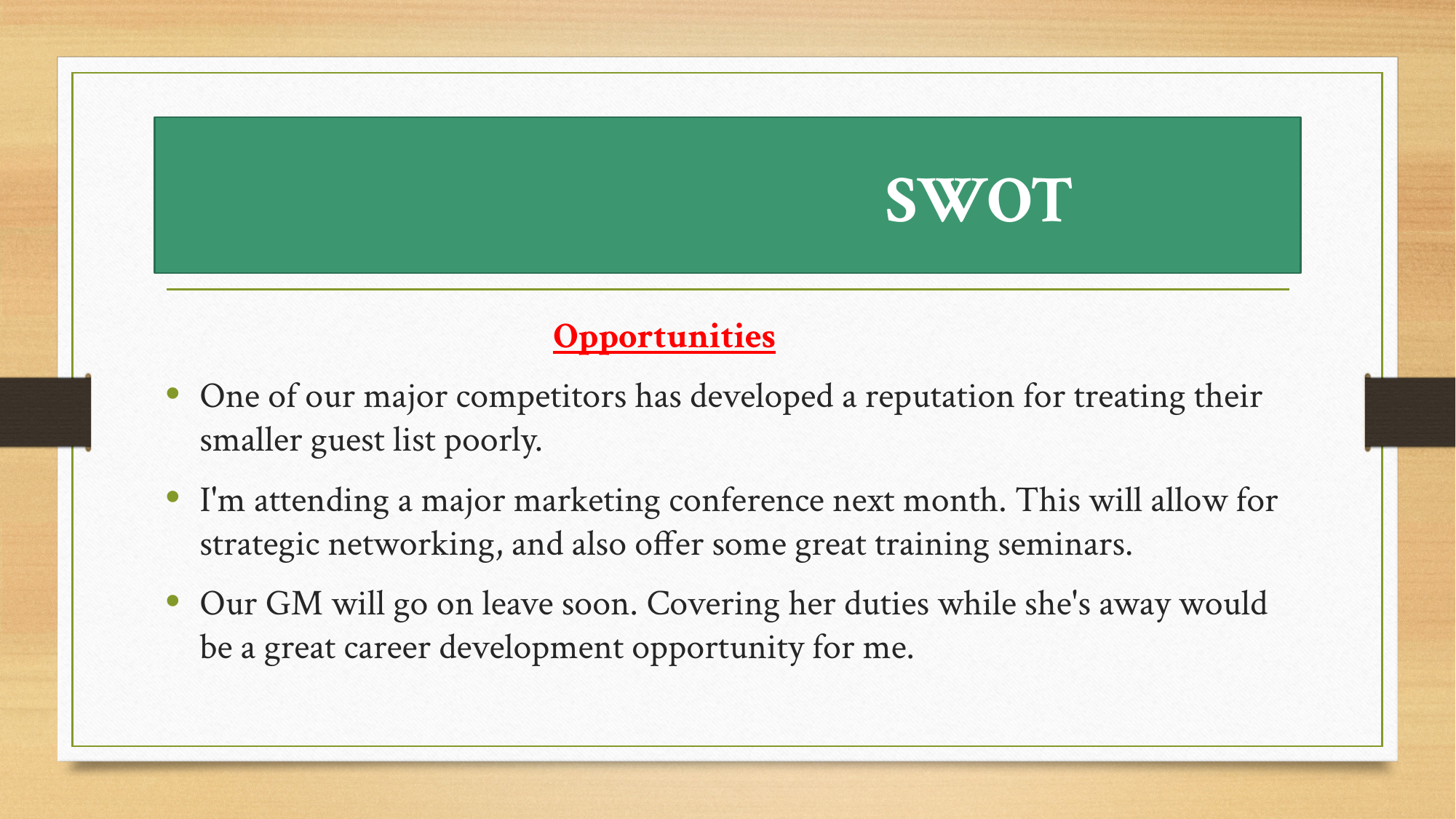

# SWOT
                                                    Opportunities
One of our major competitors has developed a reputation for treating their smaller guest list poorly.
I'm attending a major marketing conference next month. This will allow for strategic networking, and also offer some great training seminars.
Our GM will go on leave soon. Covering her duties while she's away would be a great career development opportunity for me.